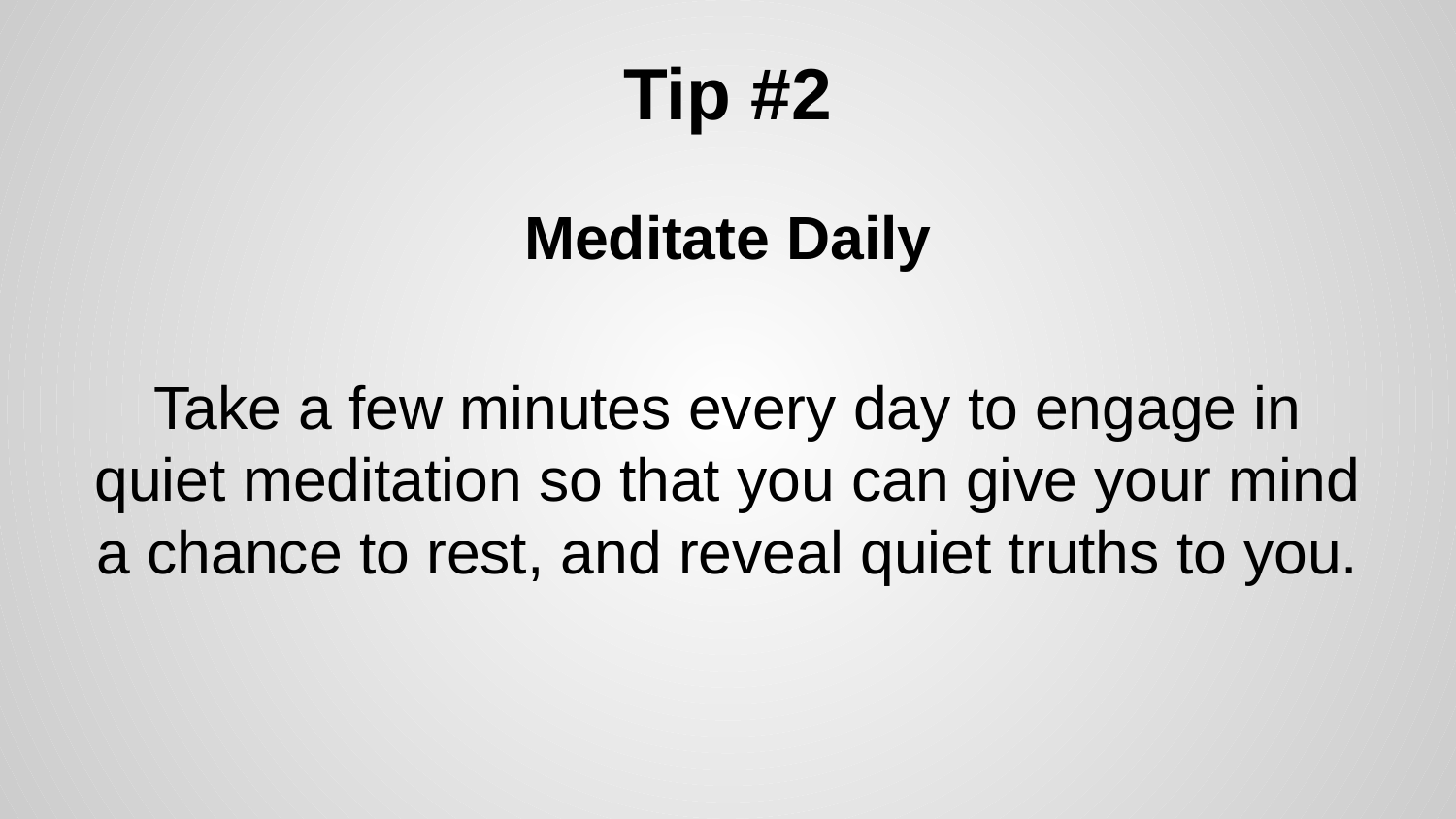

# Tip #2

Meditate Daily

Take a few minutes every day to engage in quiet meditation so that you can give your mind a chance to rest, and reveal quiet truths to you.